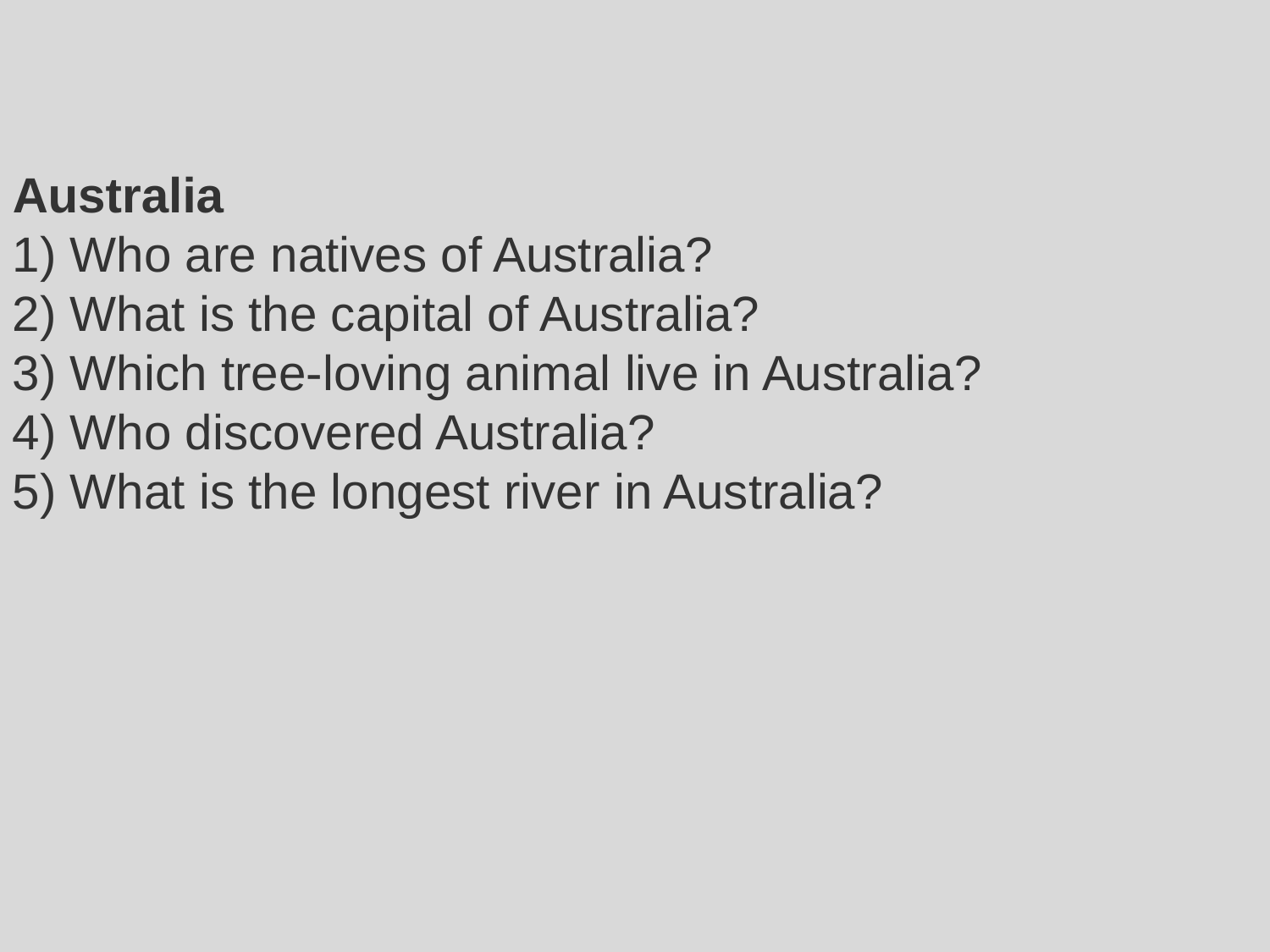

Australia
1) Who are natives of Australia?
2) What is the capital of Australia?
3) Which tree-loving animal live in Australia?
4) Who discovered Australia?
5) What is the longest river in Australia?